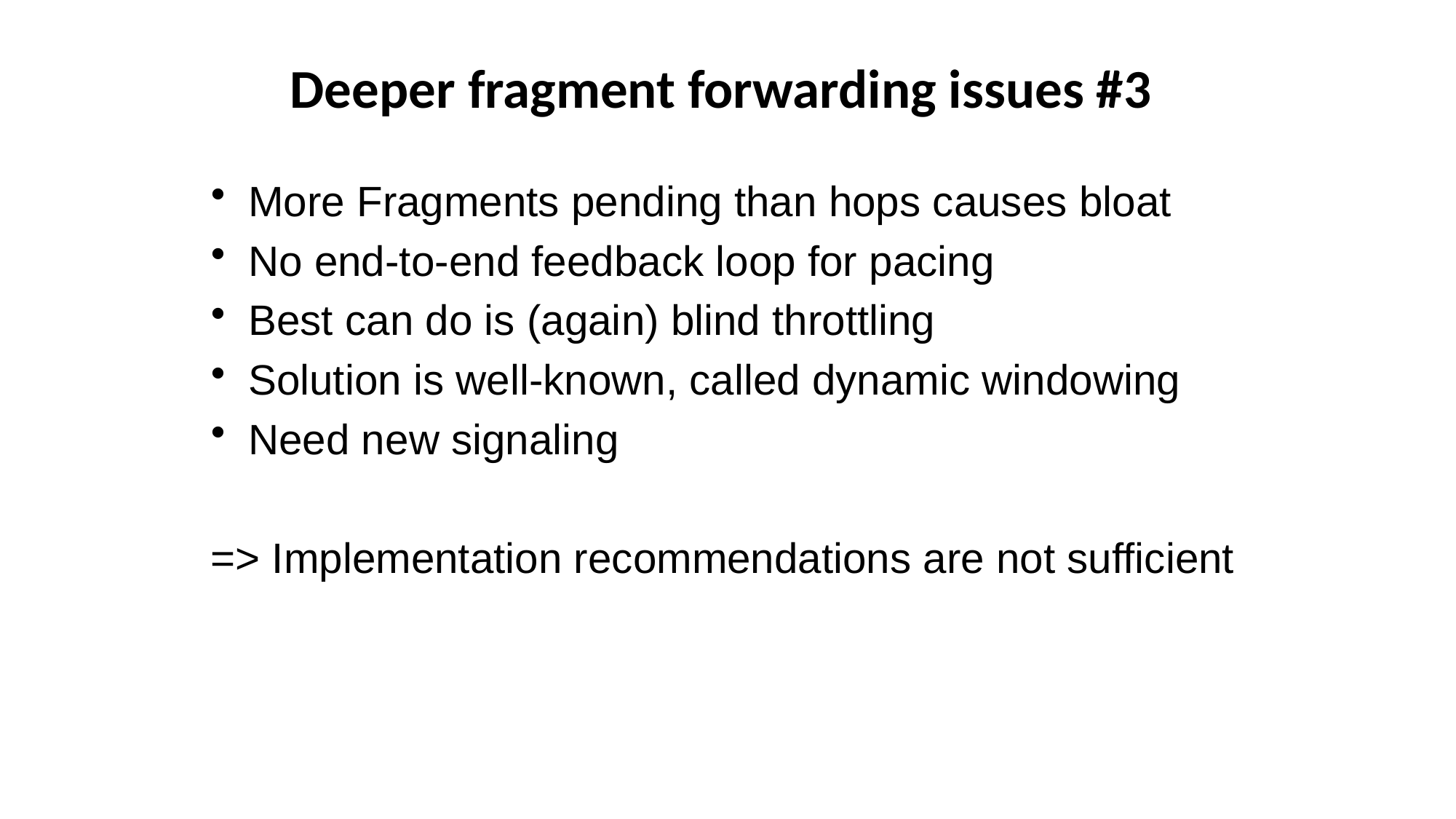

Deeper fragment forwarding issues #3
 More Fragments pending than hops causes bloat
 No end-to-end feedback loop for pacing
 Best can do is (again) blind throttling
 Solution is well-known, called dynamic windowing
 Need new signaling

=> Implementation recommendations are not sufficient